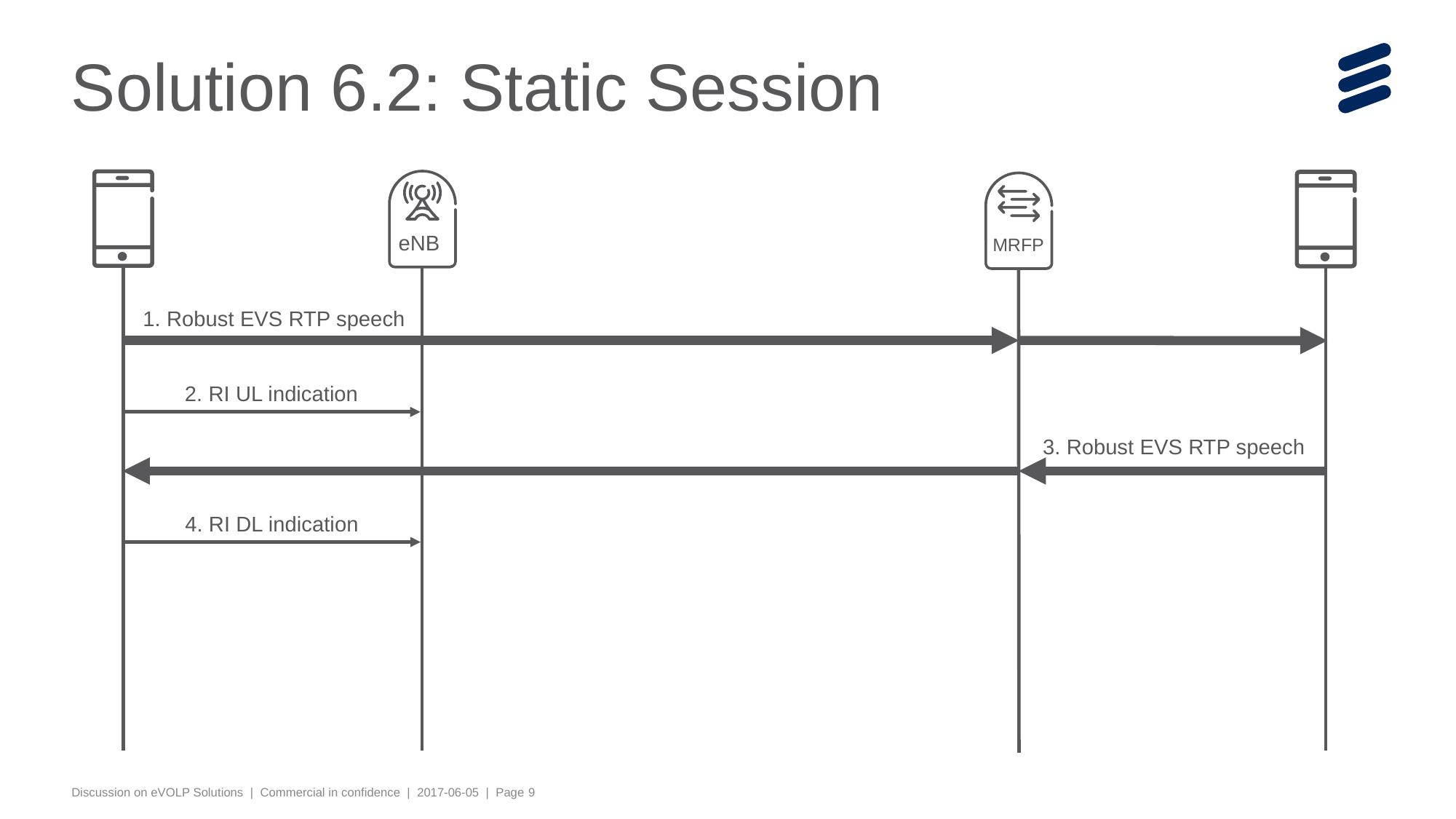

# Solution 6.2: Static Session

eNB

MRFP
1. Robust EVS RTP speech
2. RI UL indication
3. Robust EVS RTP speech
4. RI DL indication